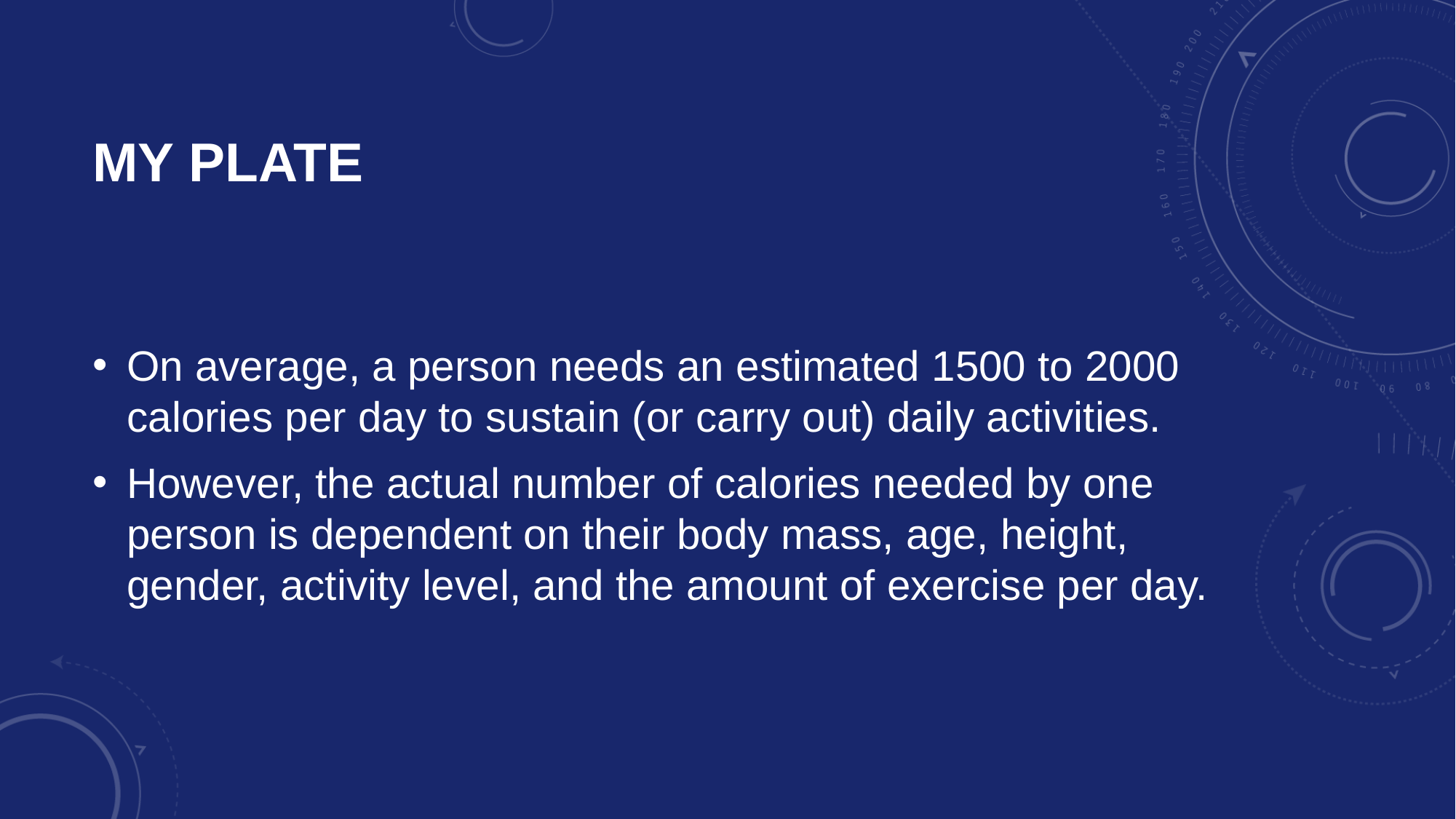

# My plate
On average, a person needs an estimated 1500 to 2000 calories per day to sustain (or carry out) daily activities.
However, the actual number of calories needed by one person is dependent on their body mass, age, height, gender, activity level, and the amount of exercise per day.